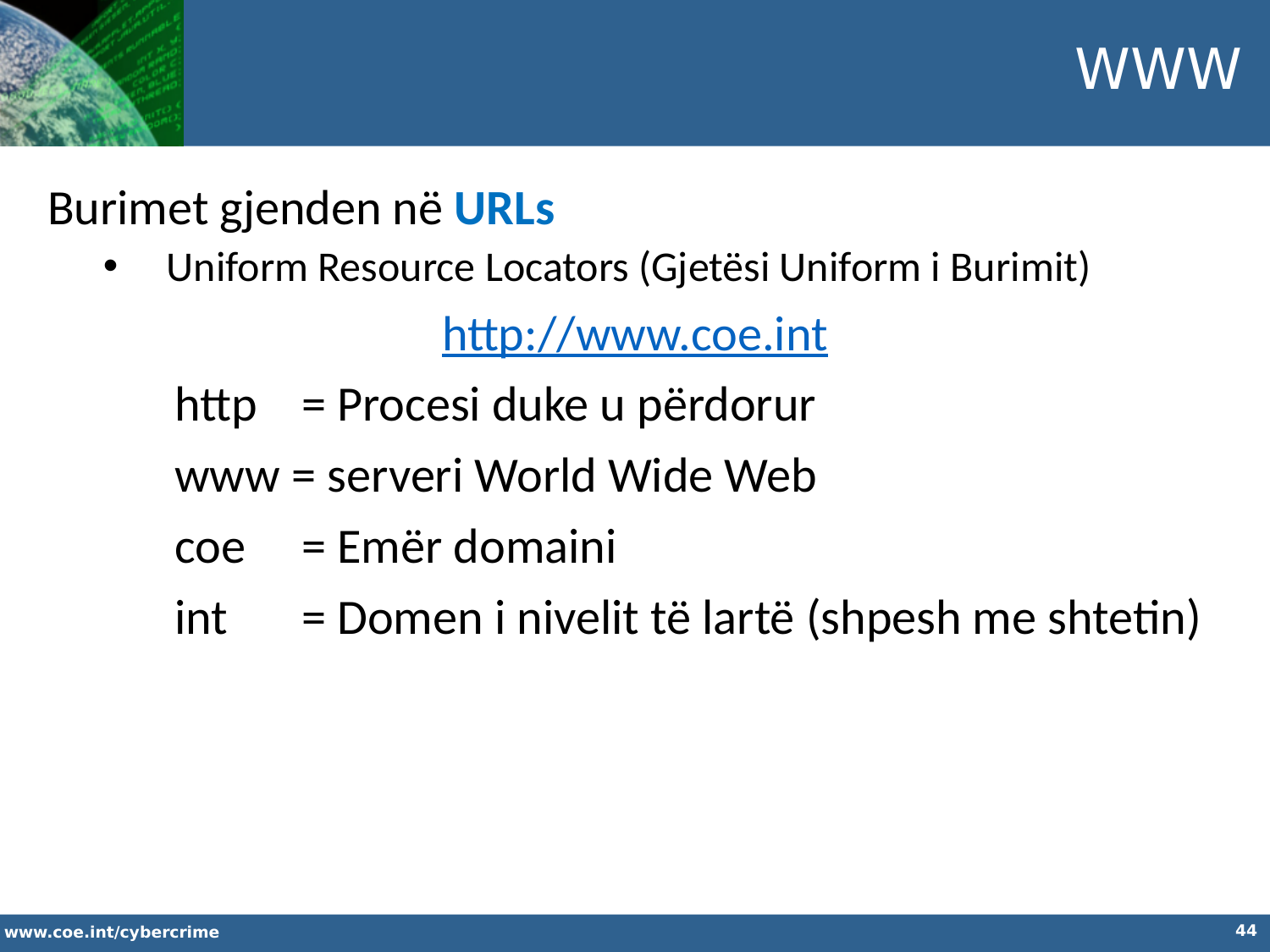

WWW
Burimet gjenden në URLs
Uniform Resource Locators (Gjetësi Uniform i Burimit)
http://www.coe.int
	http 	= Procesi duke u përdorur
	www = serveri World Wide Web
	coe 	= Emër domaini
	int 	= Domen i nivelit të lartë (shpesh me shtetin)